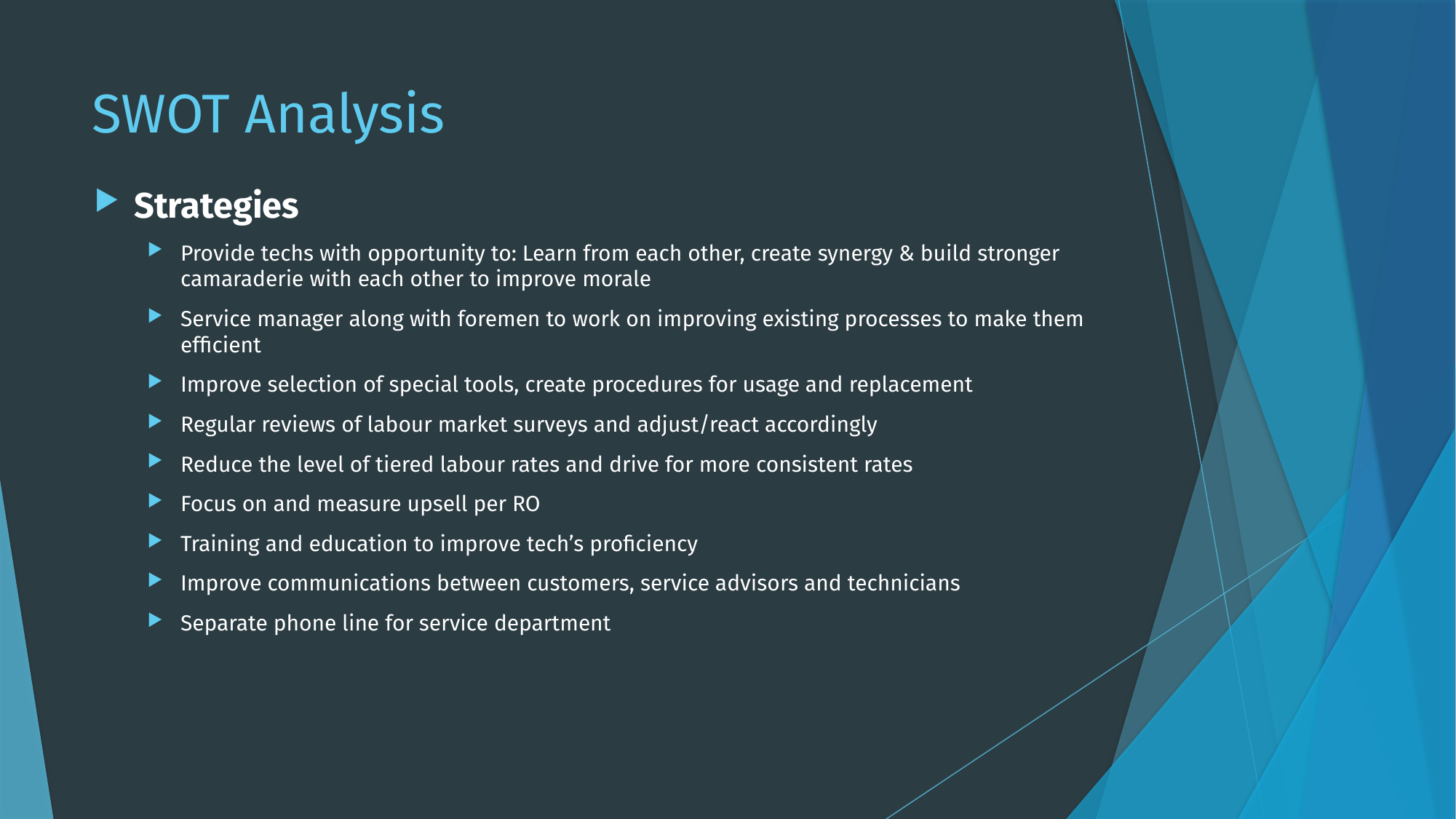

# SWOT Analysis
Strategies
Provide techs with opportunity to: Learn from each other, create synergy & build stronger camaraderie with each other to improve morale
Service manager along with foremen to work on improving existing processes to make them efficient
Improve selection of special tools, create procedures for usage and replacement
Regular reviews of labour market surveys and adjust/react accordingly
Reduce the level of tiered labour rates and drive for more consistent rates
Focus on and measure upsell per RO
Training and education to improve tech’s proficiency
Improve communications between customers, service advisors and technicians
Separate phone line for service department